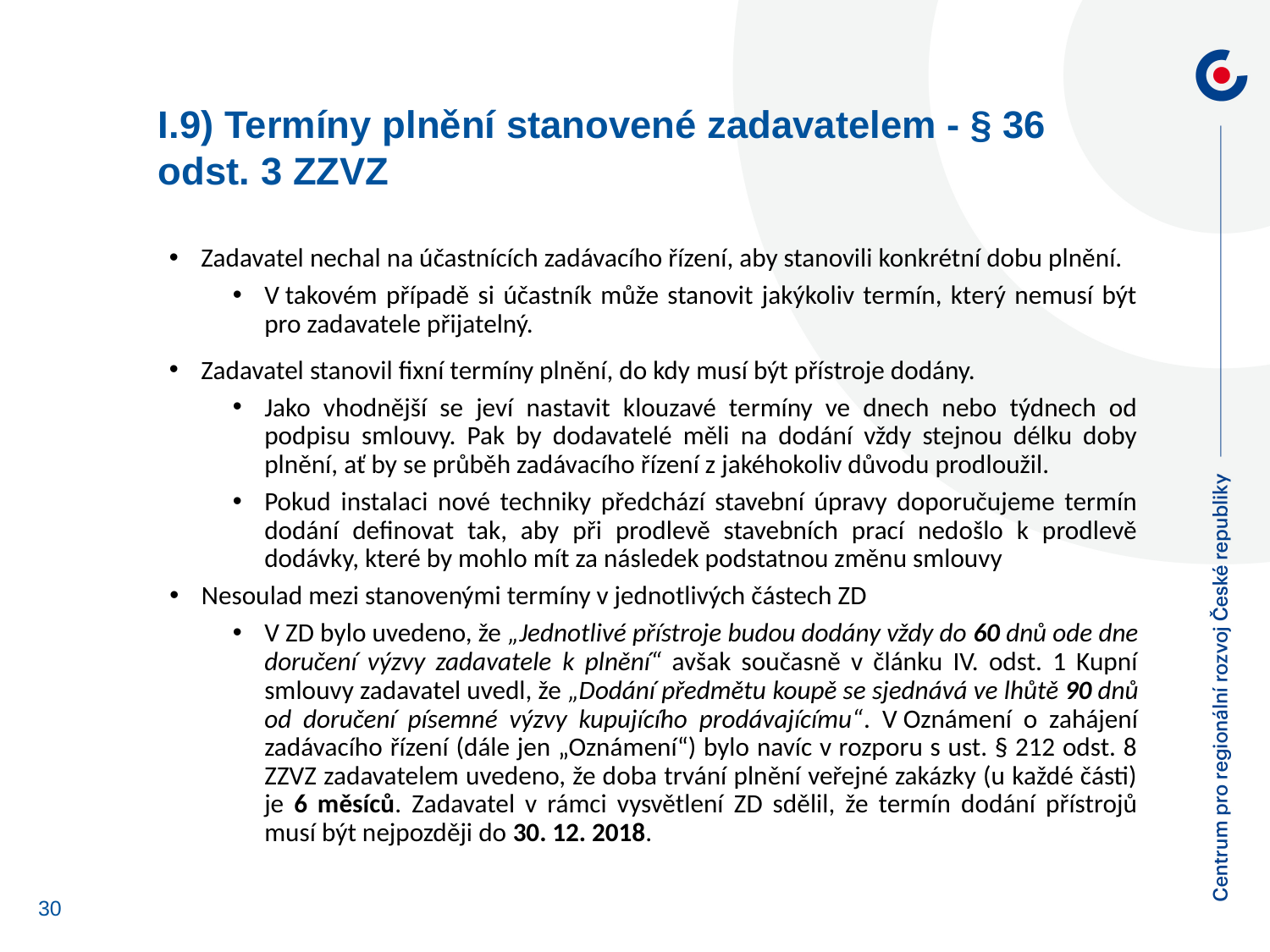

I.9) Termíny plnění stanovené zadavatelem - § 36 odst. 3 ZZVZ
Zadavatel nechal na účastnících zadávacího řízení, aby stanovili konkrétní dobu plnění.
V takovém případě si účastník může stanovit jakýkoliv termín, který nemusí být pro zadavatele přijatelný.
Zadavatel stanovil fixní termíny plnění, do kdy musí být přístroje dodány.
Jako vhodnější se jeví nastavit klouzavé termíny ve dnech nebo týdnech od podpisu smlouvy. Pak by dodavatelé měli na dodání vždy stejnou délku doby plnění, ať by se průběh zadávacího řízení z jakéhokoliv důvodu prodloužil.
Pokud instalaci nové techniky předchází stavební úpravy doporučujeme termín dodání definovat tak, aby při prodlevě stavebních prací nedošlo k prodlevě dodávky, které by mohlo mít za následek podstatnou změnu smlouvy
Nesoulad mezi stanovenými termíny v jednotlivých částech ZD
V ZD bylo uvedeno, že „Jednotlivé přístroje budou dodány vždy do 60 dnů ode dne doručení výzvy zadavatele k plnění“ avšak současně v článku IV. odst. 1 Kupní smlouvy zadavatel uvedl, že „Dodání předmětu koupě se sjednává ve lhůtě 90 dnů od doručení písemné výzvy kupujícího prodávajícímu“. V Oznámení o zahájení zadávacího řízení (dále jen „Oznámení“) bylo navíc v rozporu s ust. § 212 odst. 8 ZZVZ zadavatelem uvedeno, že doba trvání plnění veřejné zakázky (u každé části) je 6 měsíců. Zadavatel v rámci vysvětlení ZD sdělil, že termín dodání přístrojů musí být nejpozději do 30. 12. 2018.

30